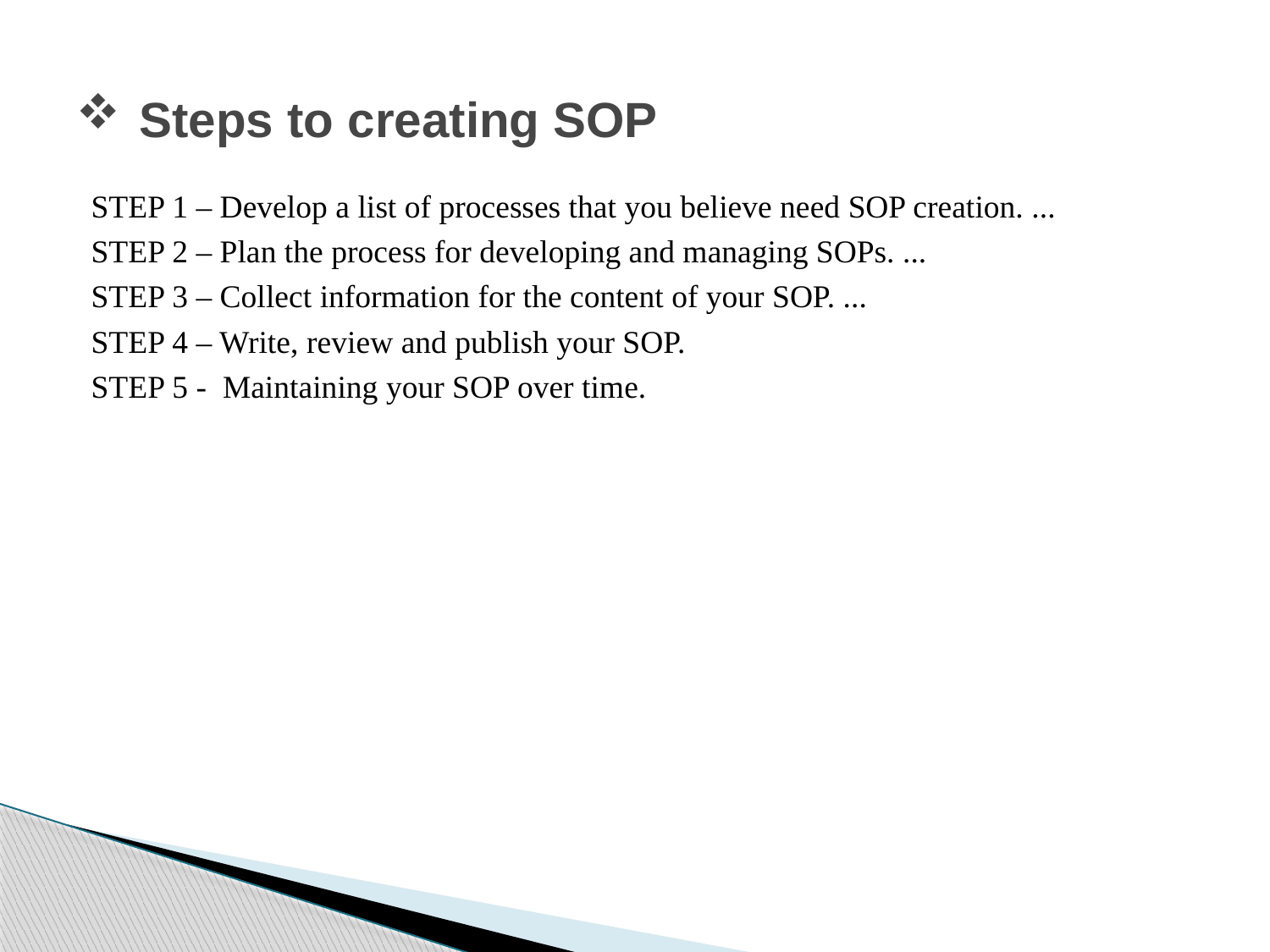

# Steps to creating SOP
STEP 1 – Develop a list of processes that you believe need SOP creation. ...
STEP 2 – Plan the process for developing and managing SOPs. ...
STEP 3 – Collect information for the content of your SOP. ...
STEP 4 – Write, review and publish your SOP.
STEP 5 -  Maintaining your SOP over time.